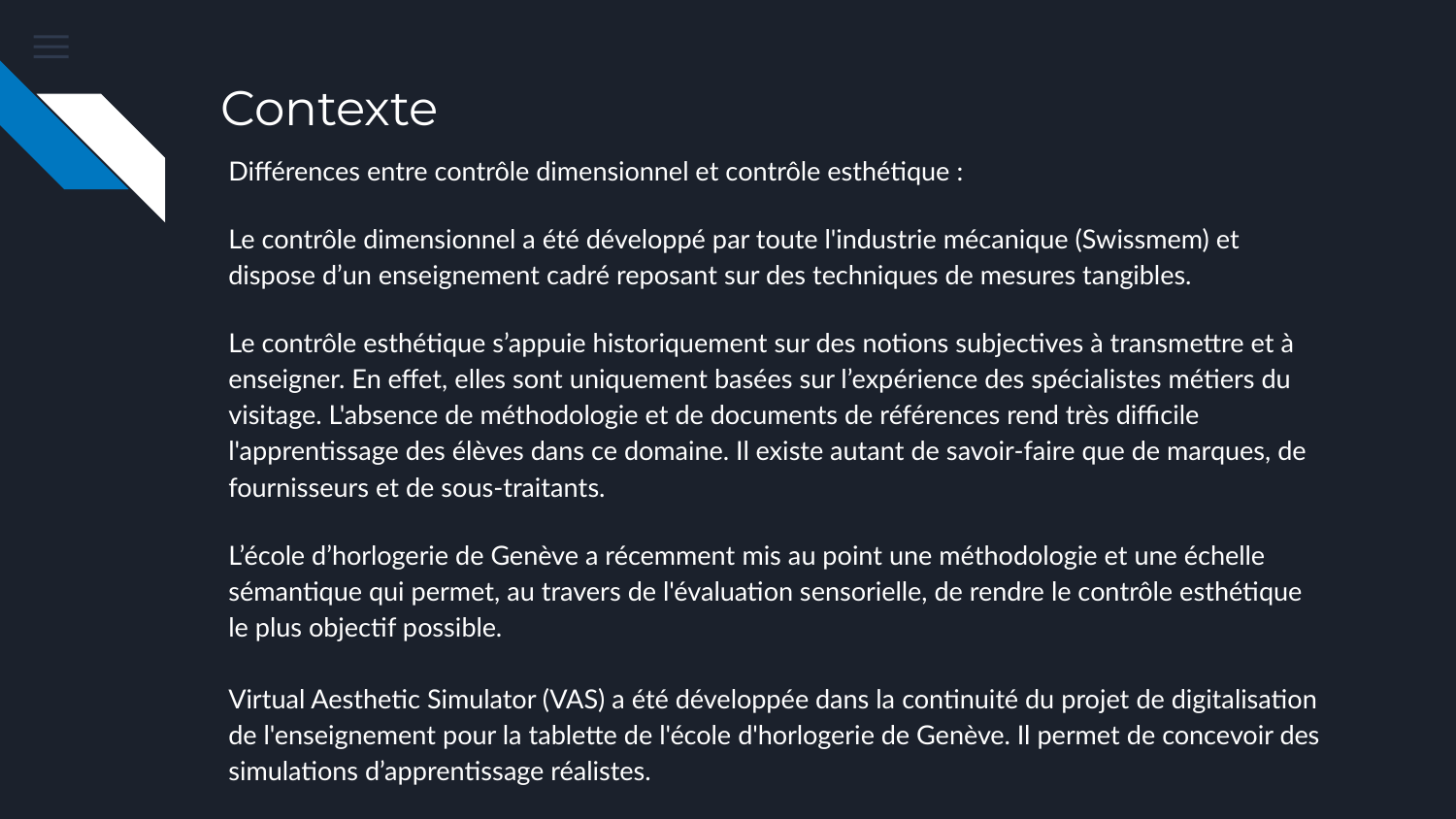

# Contexte
Différences entre contrôle dimensionnel et contrôle esthétique :
Le contrôle dimensionnel a été développé par toute l'industrie mécanique (Swissmem) et dispose d’un enseignement cadré reposant sur des techniques de mesures tangibles.
Le contrôle esthétique s’appuie historiquement sur des notions subjectives à transmettre et à enseigner. En effet, elles sont uniquement basées sur l’expérience des spécialistes métiers du visitage. L'absence de méthodologie et de documents de références rend très difficile l'apprentissage des élèves dans ce domaine. Il existe autant de savoir-faire que de marques, de fournisseurs et de sous-traitants.
L’école d’horlogerie de Genève a récemment mis au point une méthodologie et une échelle sémantique qui permet, au travers de l'évaluation sensorielle, de rendre le contrôle esthétique le plus objectif possible.
Virtual Aesthetic Simulator (VAS) a été développée dans la continuité du projet de digitalisation de l'enseignement pour la tablette de l'école d'horlogerie de Genève. Il permet de concevoir des simulations d’apprentissage réalistes.